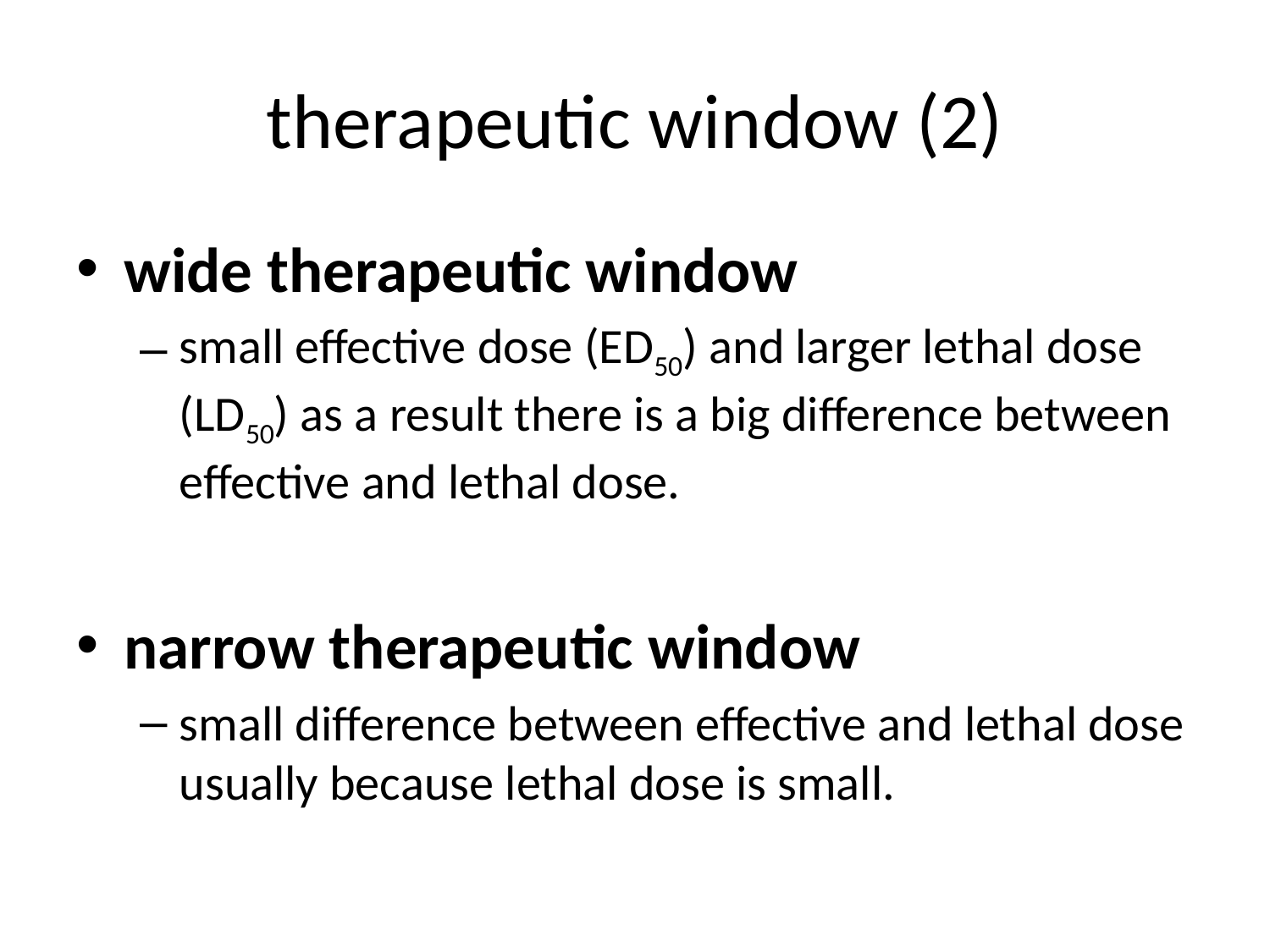

# therapeutic window (2)
wide therapeutic window
small effective dose (ED50) and larger lethal dose (LD50) as a result there is a big difference between effective and lethal dose.

narrow therapeutic window
small difference between effective and lethal dose usually because lethal dose is small.